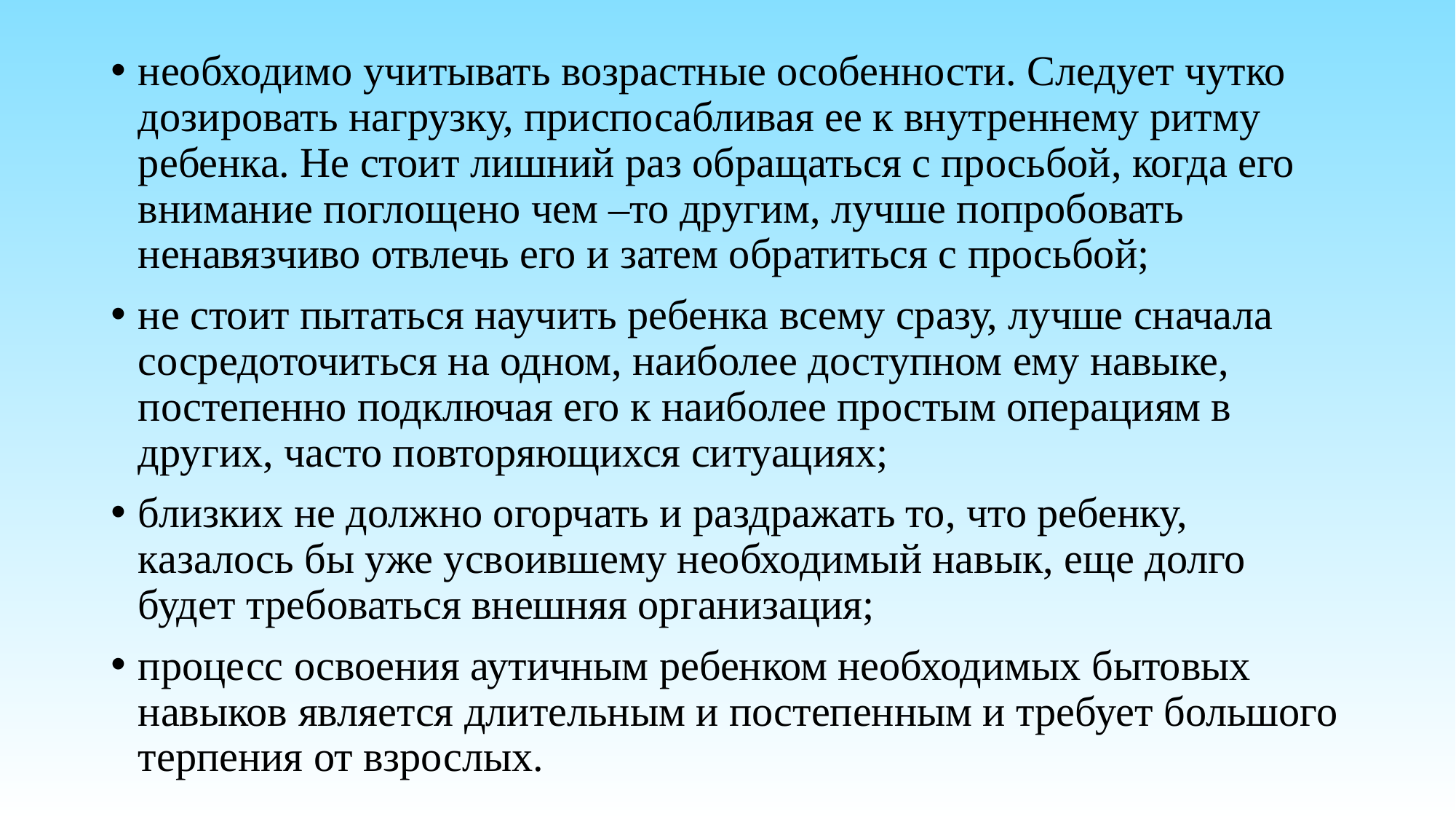

необходимо учитывать возрастные особенности. Следует чутко дозировать нагрузку, приспосабливая ее к внутреннему ритму ребенка. Не стоит лишний раз обращаться с просьбой, когда его внимание поглощено чем –то другим, лучше попробовать ненавязчиво отвлечь его и затем обратиться с просьбой;
не стоит пытаться научить ребенка всему сразу, лучше сначала сосредоточиться на одном, наиболее доступном ему навыке, постепенно подключая его к наиболее простым операциям в других, часто повторяющихся ситуациях;
близких не должно огорчать и раздражать то, что ребенку, казалось бы уже усвоившему необходимый навык, еще долго будет требоваться внешняя организация;
процесс освоения аутичным ребенком необходимых бытовых навыков является длительным и постепенным и требует большого терпения от взрослых.

#